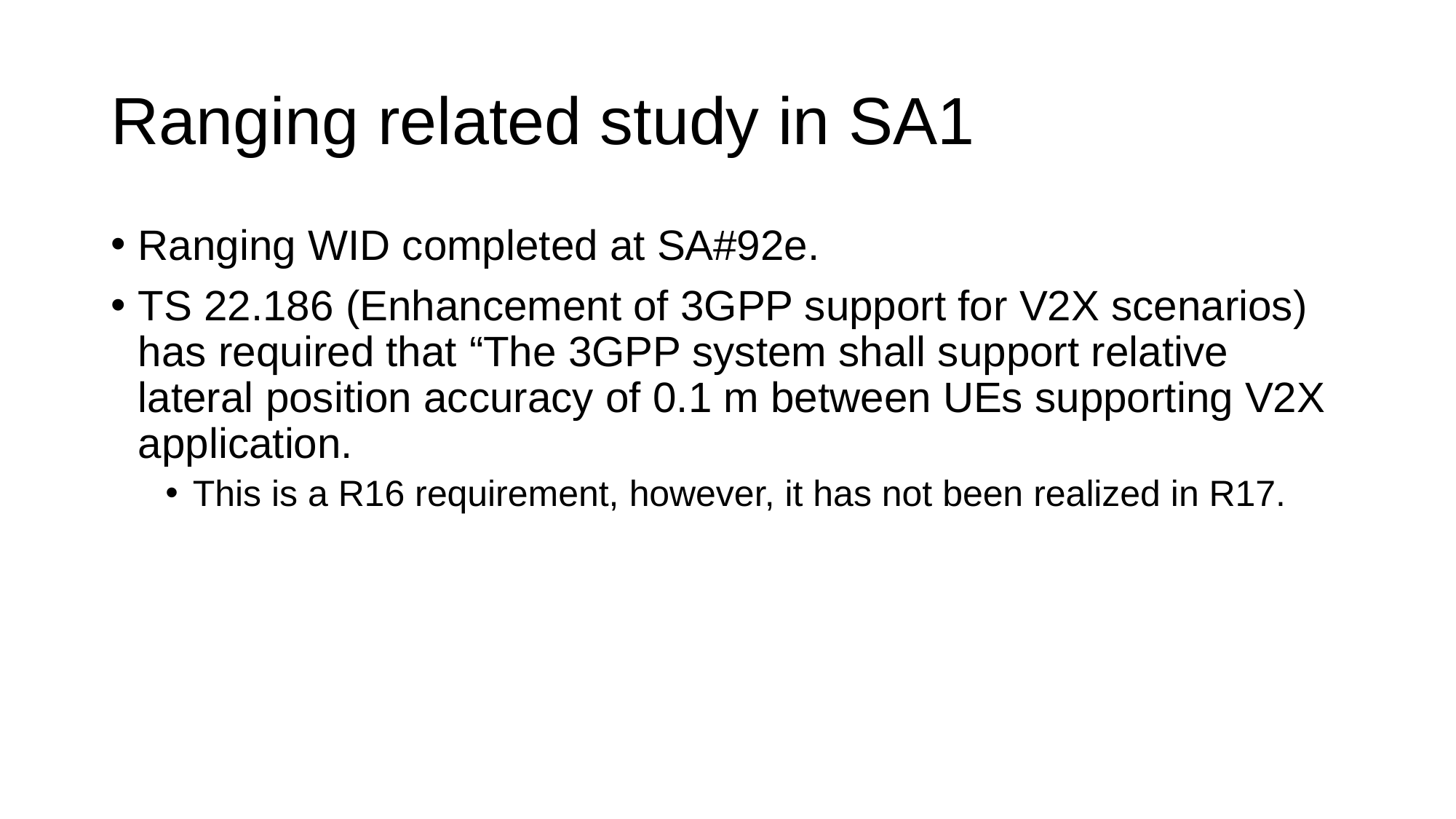

# Ranging related study in SA1
Ranging WID completed at SA#92e.
TS 22.186 (Enhancement of 3GPP support for V2X scenarios) has required that “The 3GPP system shall support relative lateral position accuracy of 0.1 m between UEs supporting V2X application.
This is a R16 requirement, however, it has not been realized in R17.